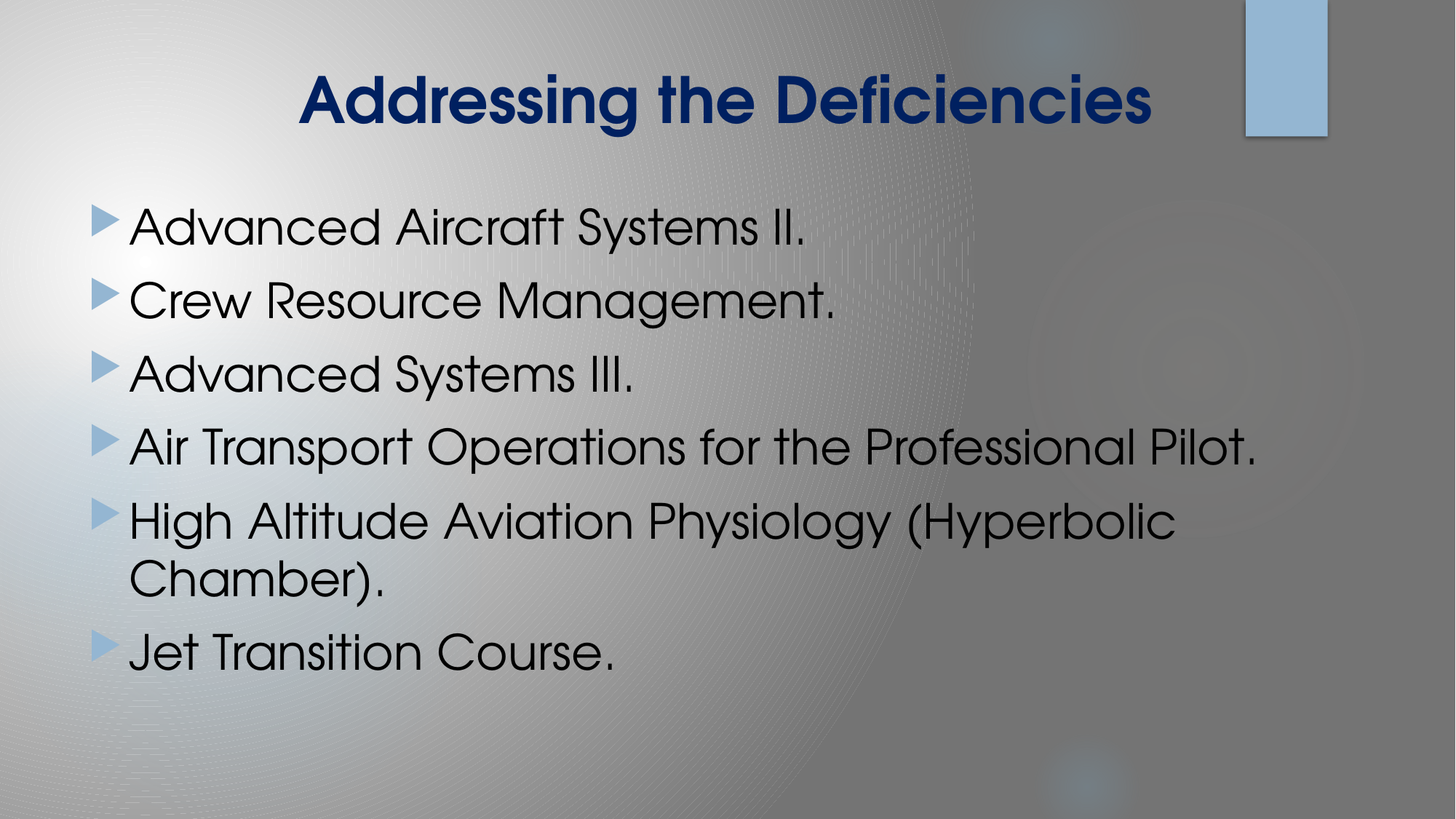

# Addressing the Deficiencies
Advanced Aircraft Systems II.
Crew Resource Management.
Advanced Systems III.
Air Transport Operations for the Professional Pilot.
High Altitude Aviation Physiology (Hyperbolic Chamber).
Jet Transition Course.